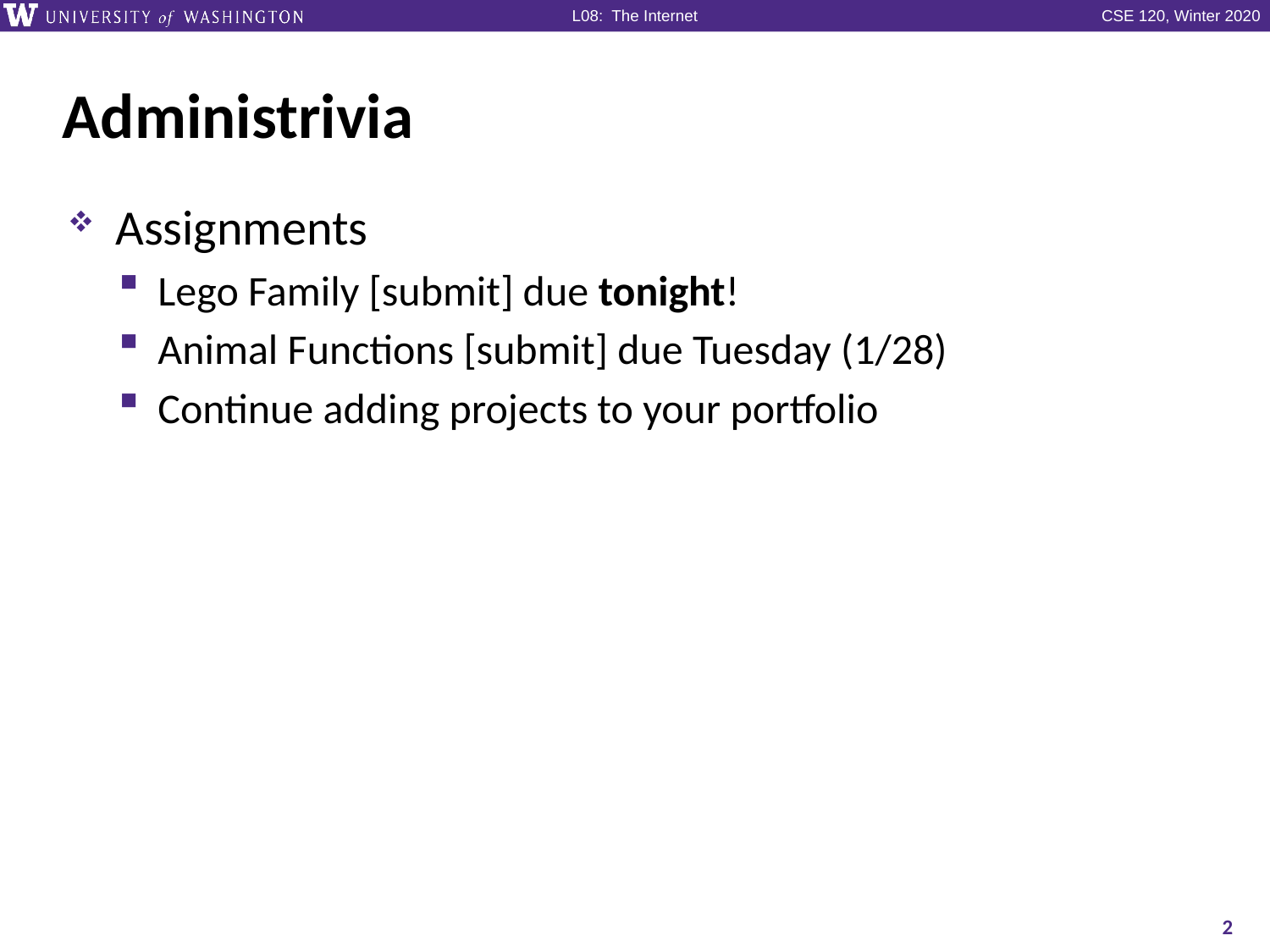

# Administrivia
Assignments
Lego Family [submit] due tonight!
Animal Functions [submit] due Tuesday (1/28)
Continue adding projects to your portfolio
2